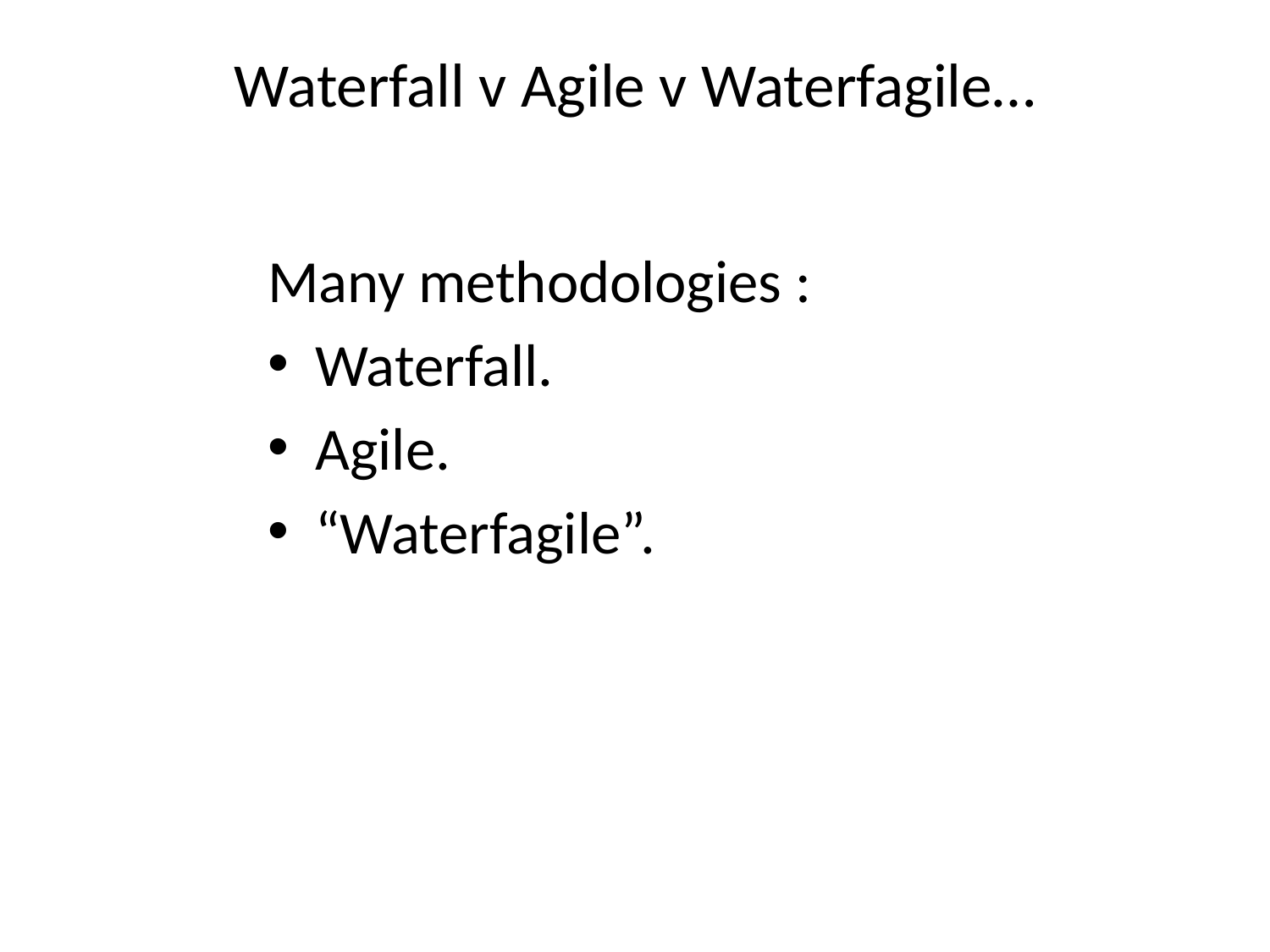

# Waterfall v Agile v Waterfagile…
Many methodologies :
Waterfall.
Agile.
“Waterfagile”.